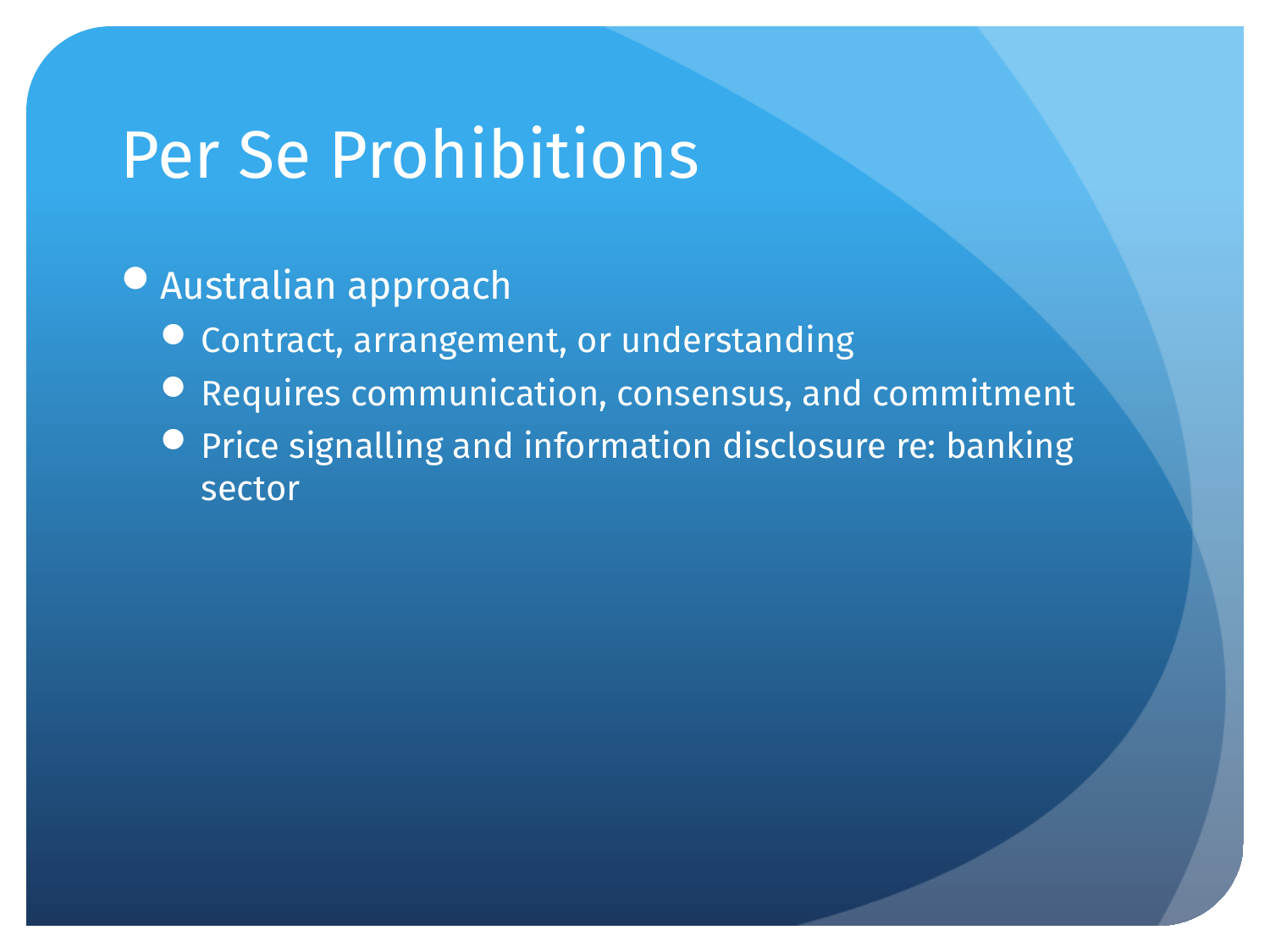

# Per Se Prohibitions
Australian approach
Contract, arrangement, or understanding
Requires communication, consensus, and commitment
Price signalling and information disclosure re: banking sector